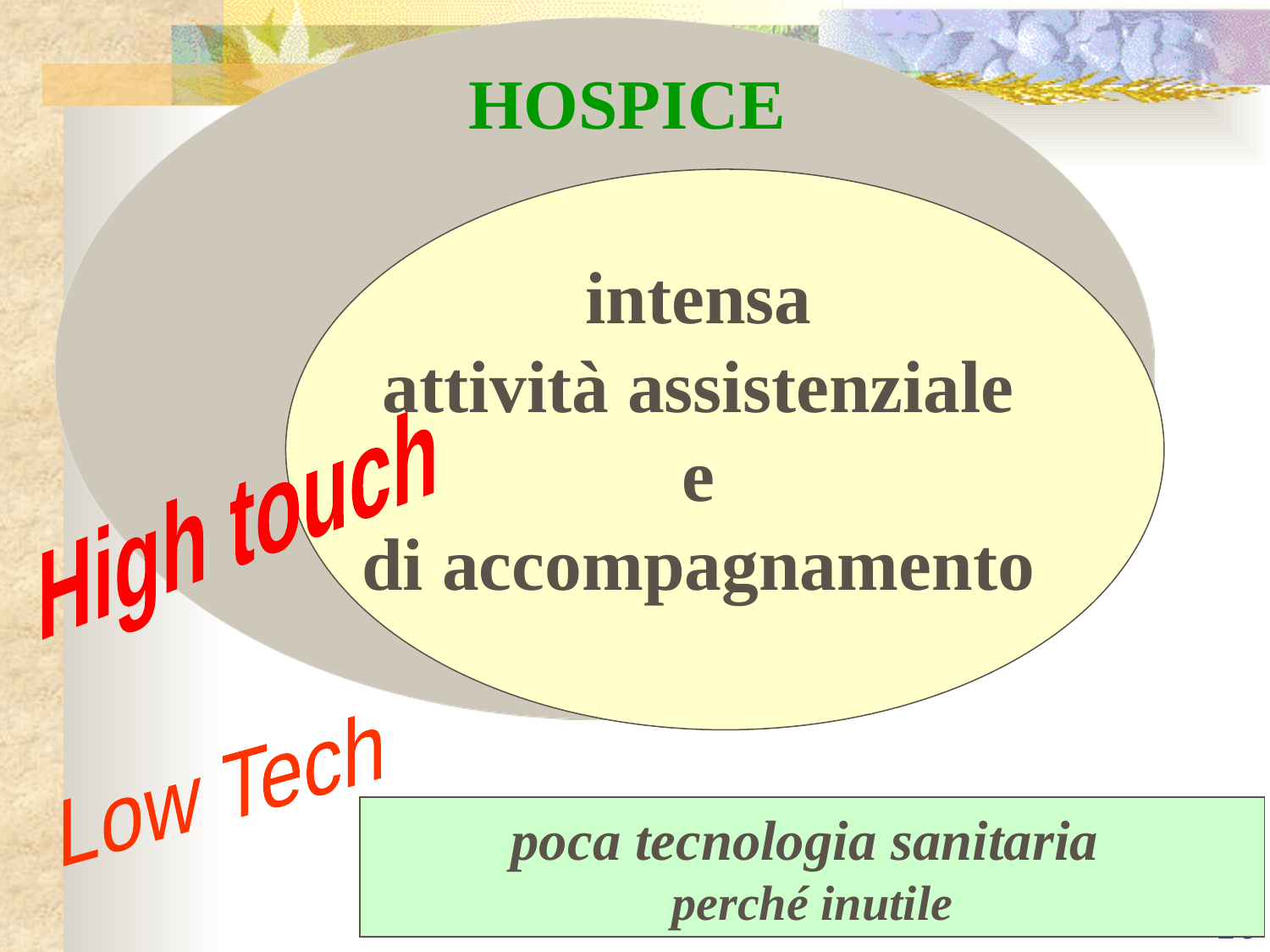

HOSPICE

intensa
attività assistenziale
e
di accompagnamento
High touch
Low Tech
poca tecnologia sanitaria
perché inutile
16